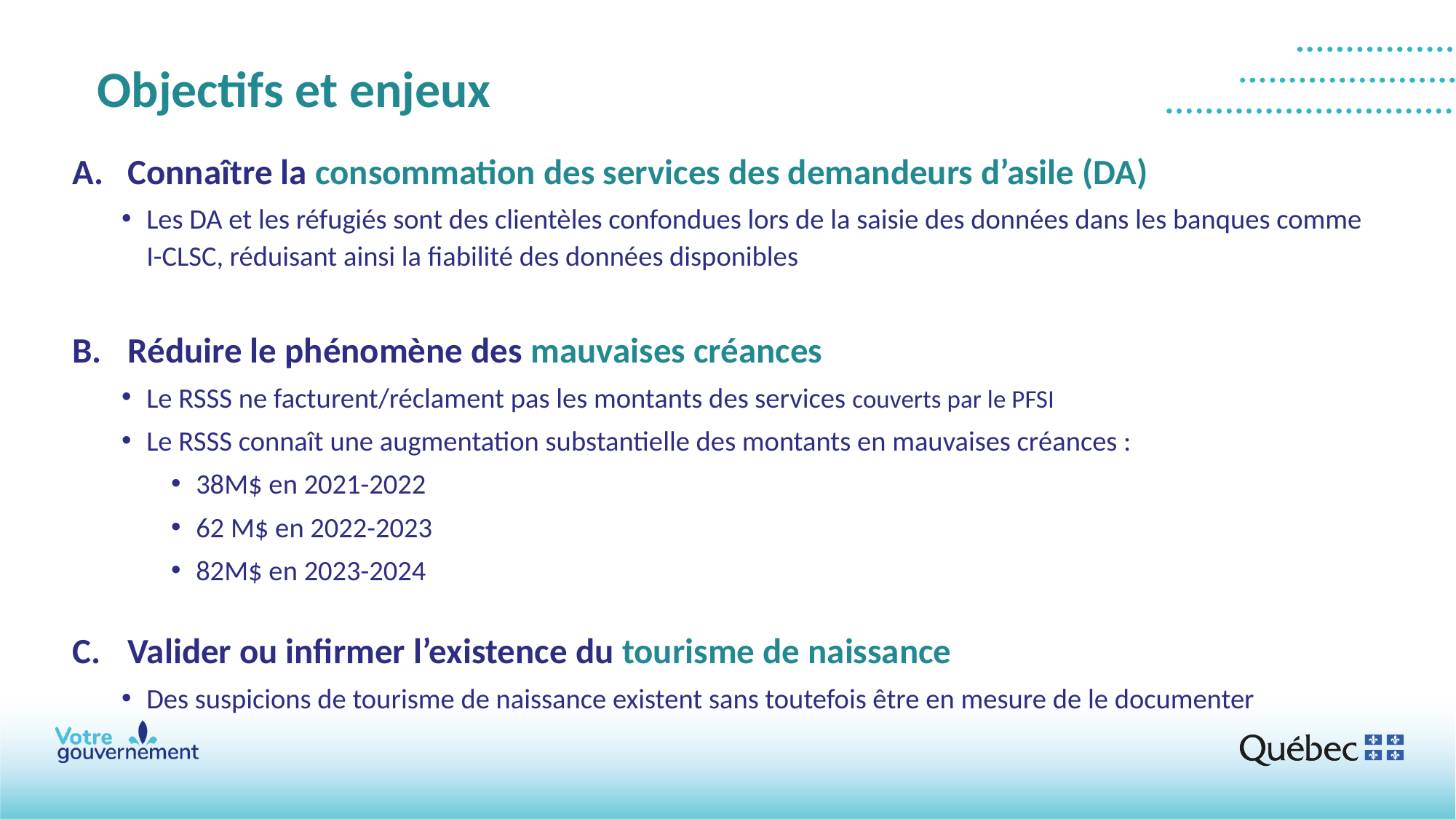

# Objectifs et enjeux
Connaître la consommation des services des demandeurs d’asile (DA)
Les DA et les réfugiés sont des clientèles confondues lors de la saisie des données dans les banques comme I-CLSC, réduisant ainsi la fiabilité des données disponibles

Réduire le phénomène des mauvaises créances
Le RSSS ne facturent/réclament pas les montants des services couverts par le PFSI
Le RSSS connaît une augmentation substantielle des montants en mauvaises créances :
38M$ en 2021-2022
62 M$ en 2022-2023
82M$ en 2023-2024

Valider ou infirmer l’existence du tourisme de naissance
Des suspicions de tourisme de naissance existent sans toutefois être en mesure de le documenter